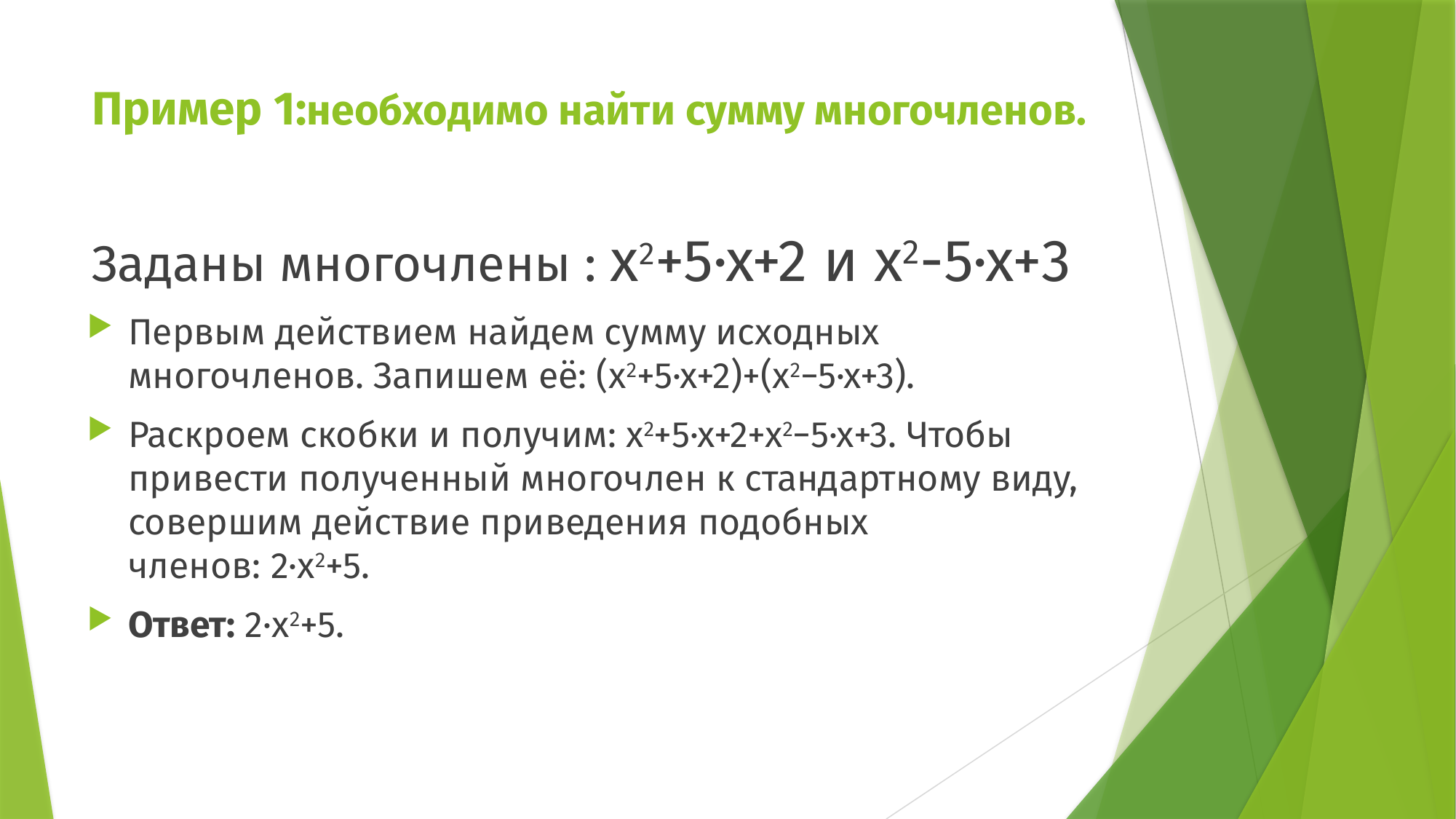

# Пример 1:необходимо найти сумму многочленов.
Заданы многочлены : x2+5⋅x+2 и x2-5·x+3
Первым действием найдем сумму исходных многочленов. Запишем её: (x2+5⋅x+2)+(x2−5⋅x+3).
Раскроем скобки и получим: x2+5⋅x+2+x2−5⋅x+3. Чтобы привести полученный многочлен к стандартному виду, совершим действие приведения подобных членов: 2⋅x2+5.
Ответ: 2⋅x2+5.